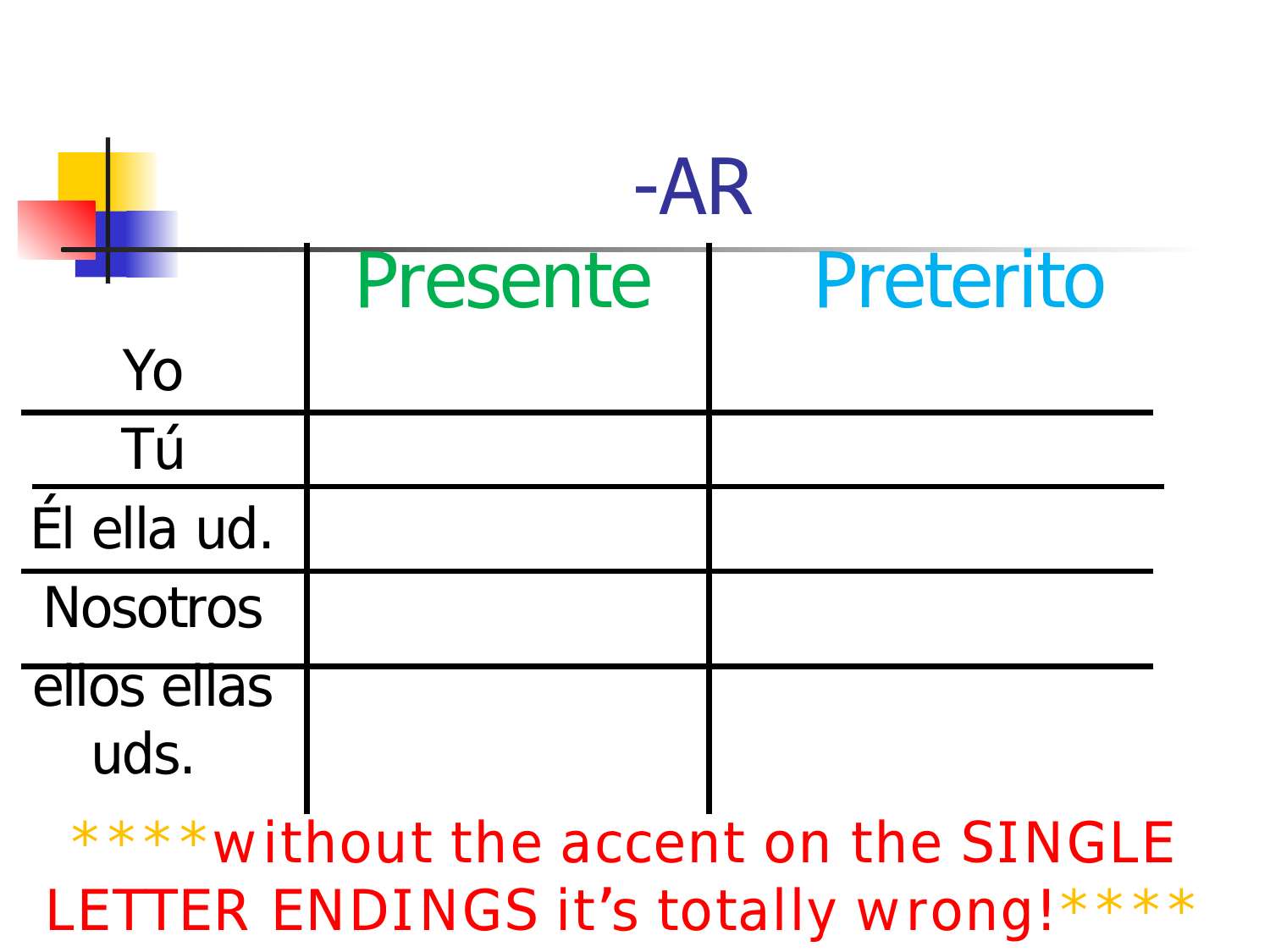

# -AR Presente		Preterito
Yo
Tú
Él ella ud.
Nosotros
ellos ellas uds.
****without the accent on the SINGLE LETTER ENDINGS it’s totally wrong!****